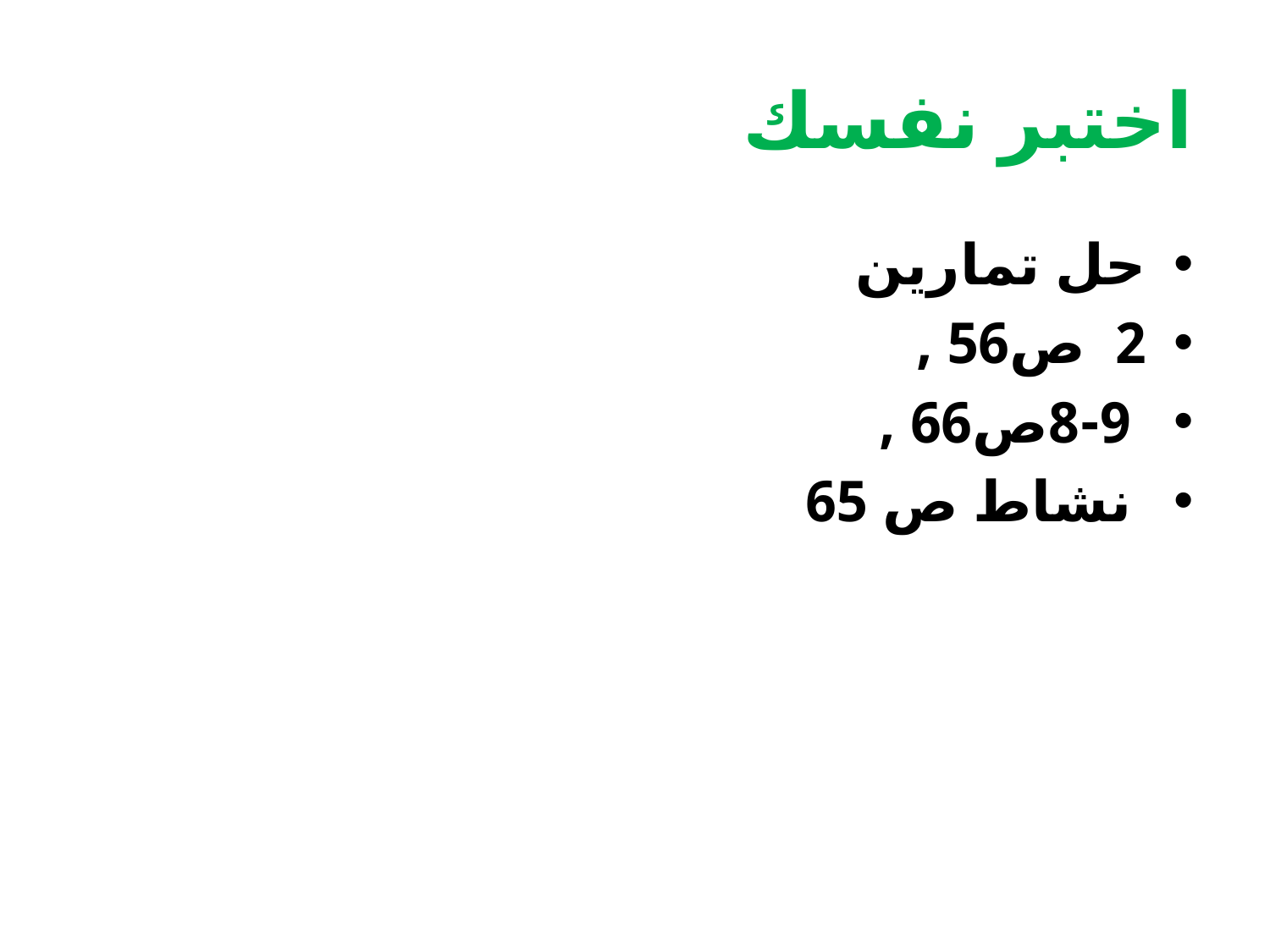

# اختبر نفسك
حل تمارين
2  ص56 ,
 8-9ص66 ,
 نشاط ص 65